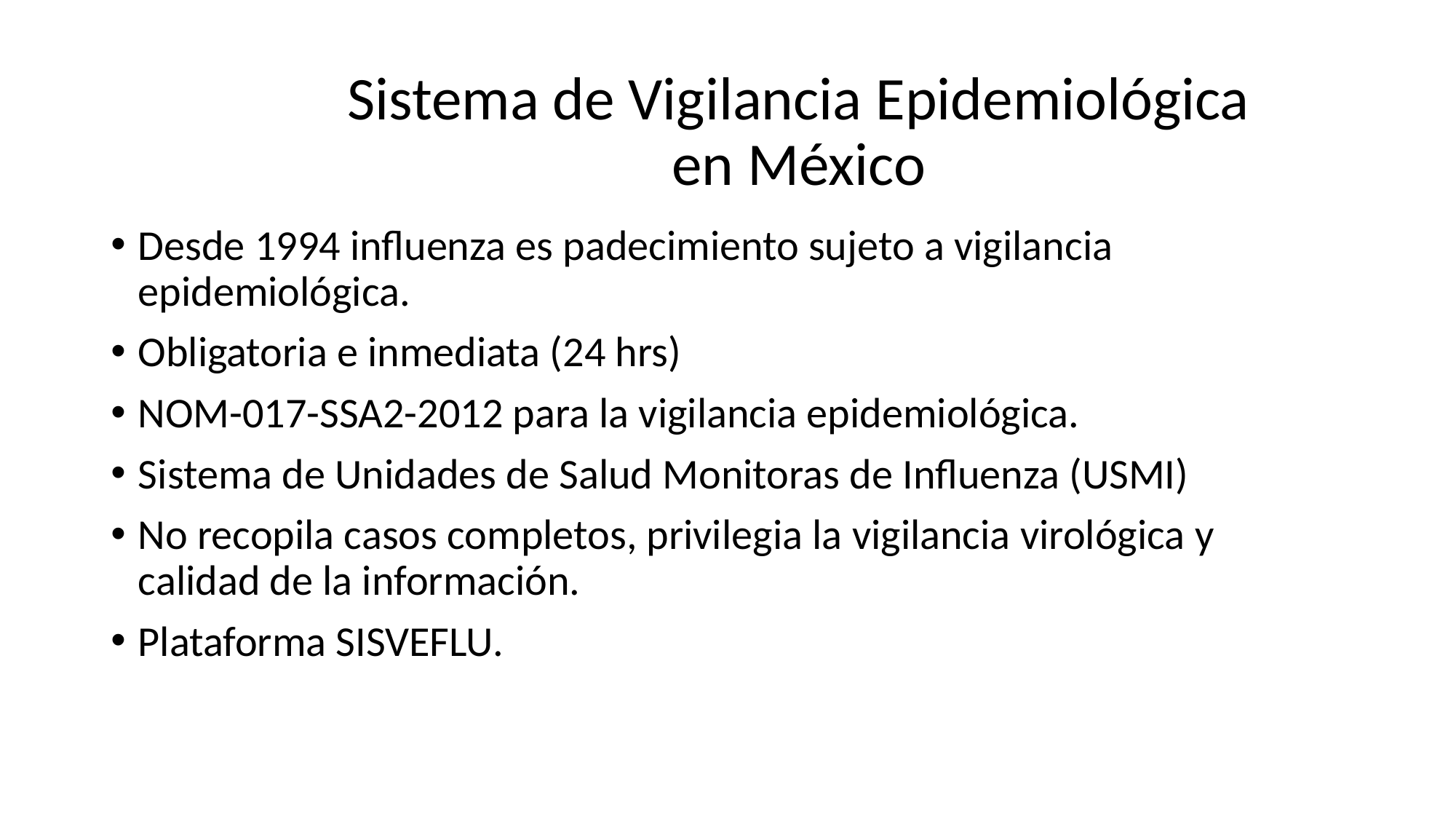

# Sistema de Vigilancia Epidemiológica en México
Desde 1994 influenza es padecimiento sujeto a vigilancia epidemiológica.
Obligatoria e inmediata (24 hrs)
NOM-017-SSA2-2012 para la vigilancia epidemiológica.
Sistema de Unidades de Salud Monitoras de Influenza (USMI)
No recopila casos completos, privilegia la vigilancia virológica y calidad de la información.
Plataforma SISVEFLU.